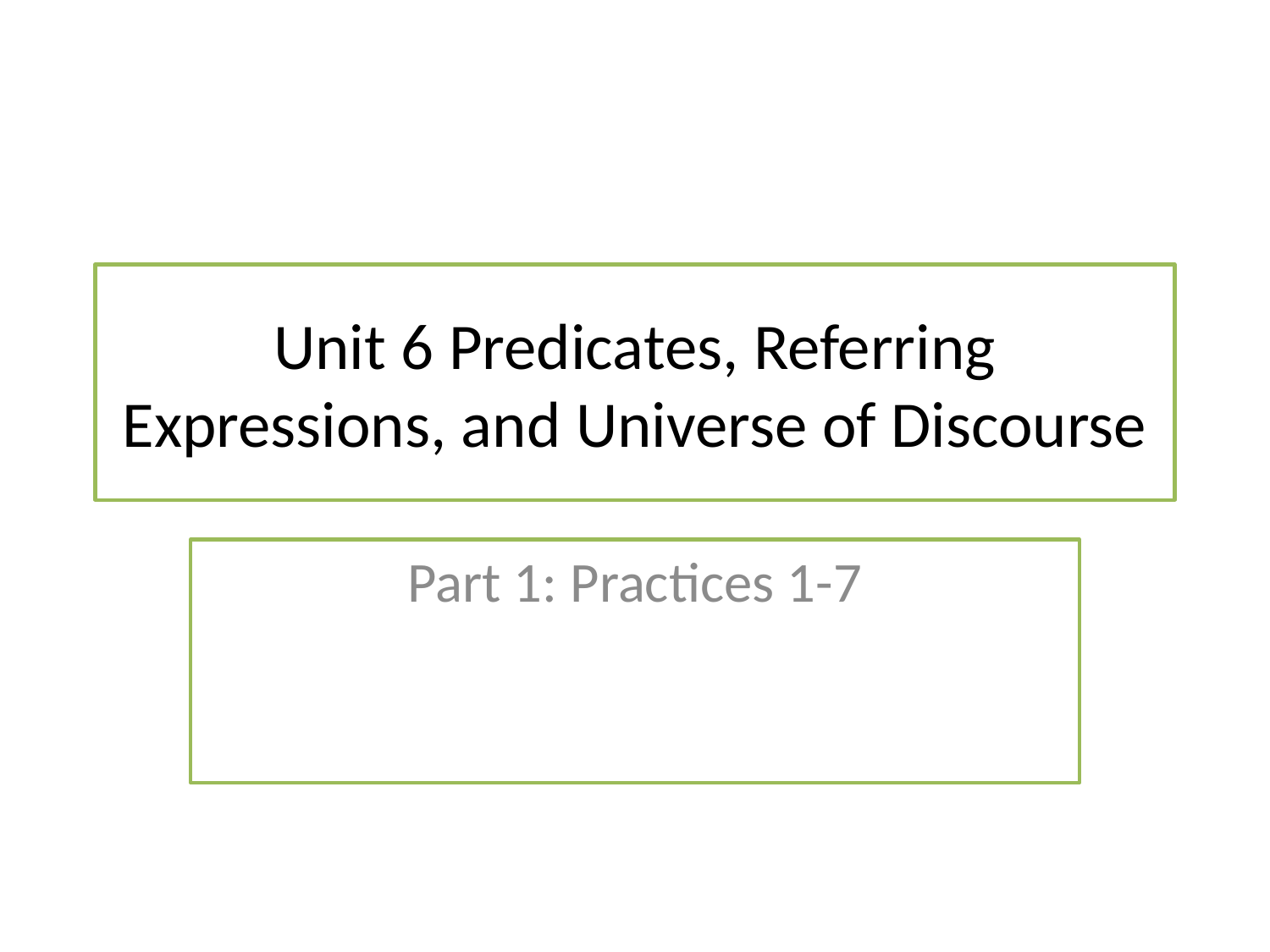

# Unit 6 Predicates, Referring Expressions, and Universe of Discourse
Part 1: Practices 1-7